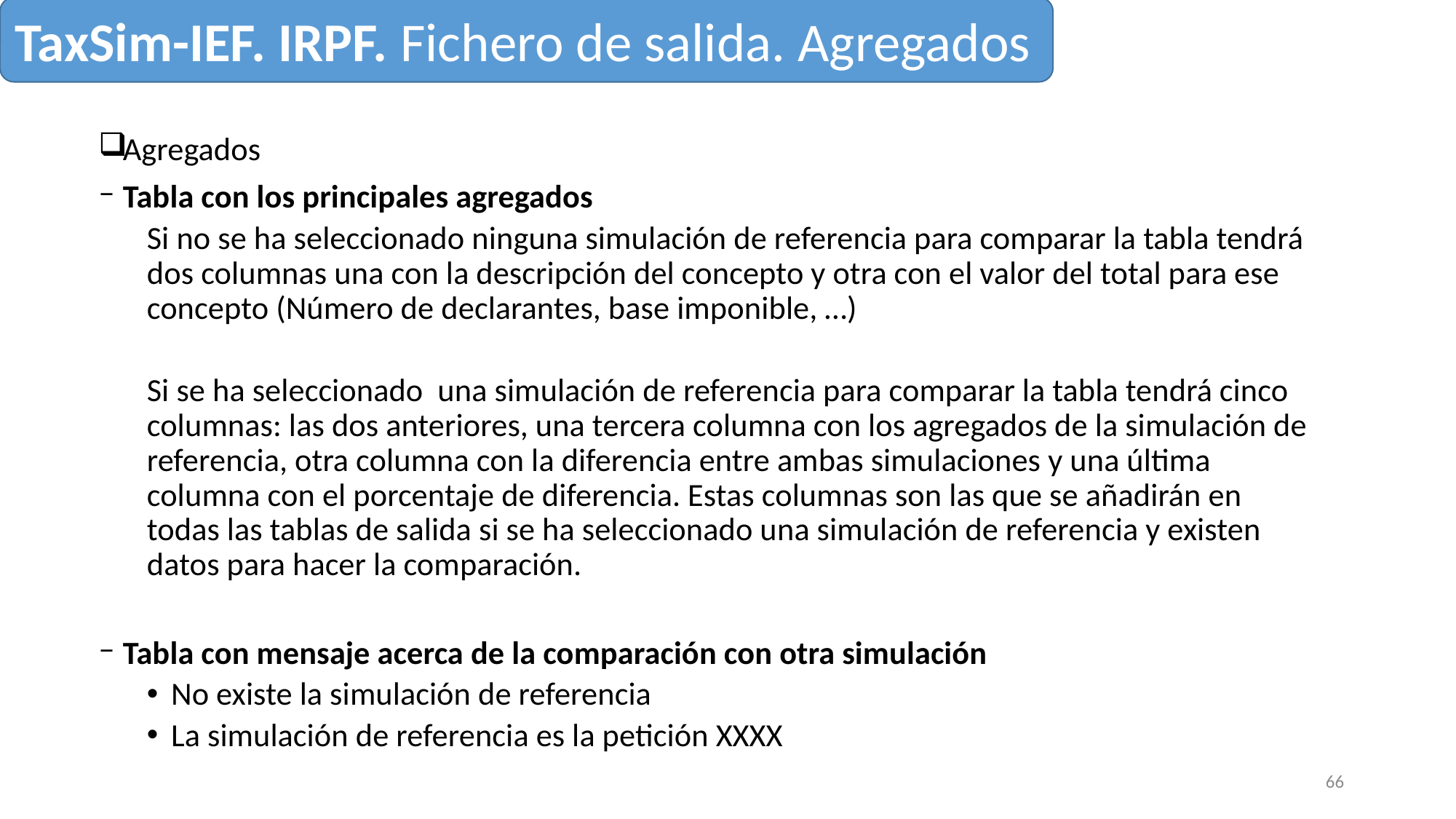

TaxSim-IEF. IRPF. Fichero de salida. Agregados
Agregados
Tabla con los principales agregados
Si no se ha seleccionado ninguna simulación de referencia para comparar la tabla tendrá dos columnas una con la descripción del concepto y otra con el valor del total para ese concepto (Número de declarantes, base imponible, …)

Si se ha seleccionado  una simulación de referencia para comparar la tabla tendrá cinco columnas: las dos anteriores, una tercera columna con los agregados de la simulación de referencia, otra columna con la diferencia entre ambas simulaciones y una última columna con el porcentaje de diferencia. Estas columnas son las que se añadirán en todas las tablas de salida si se ha seleccionado una simulación de referencia y existen datos para hacer la comparación.

Tabla con mensaje acerca de la comparación con otra simulación
No existe la simulación de referencia
La simulación de referencia es la petición XXXX

66